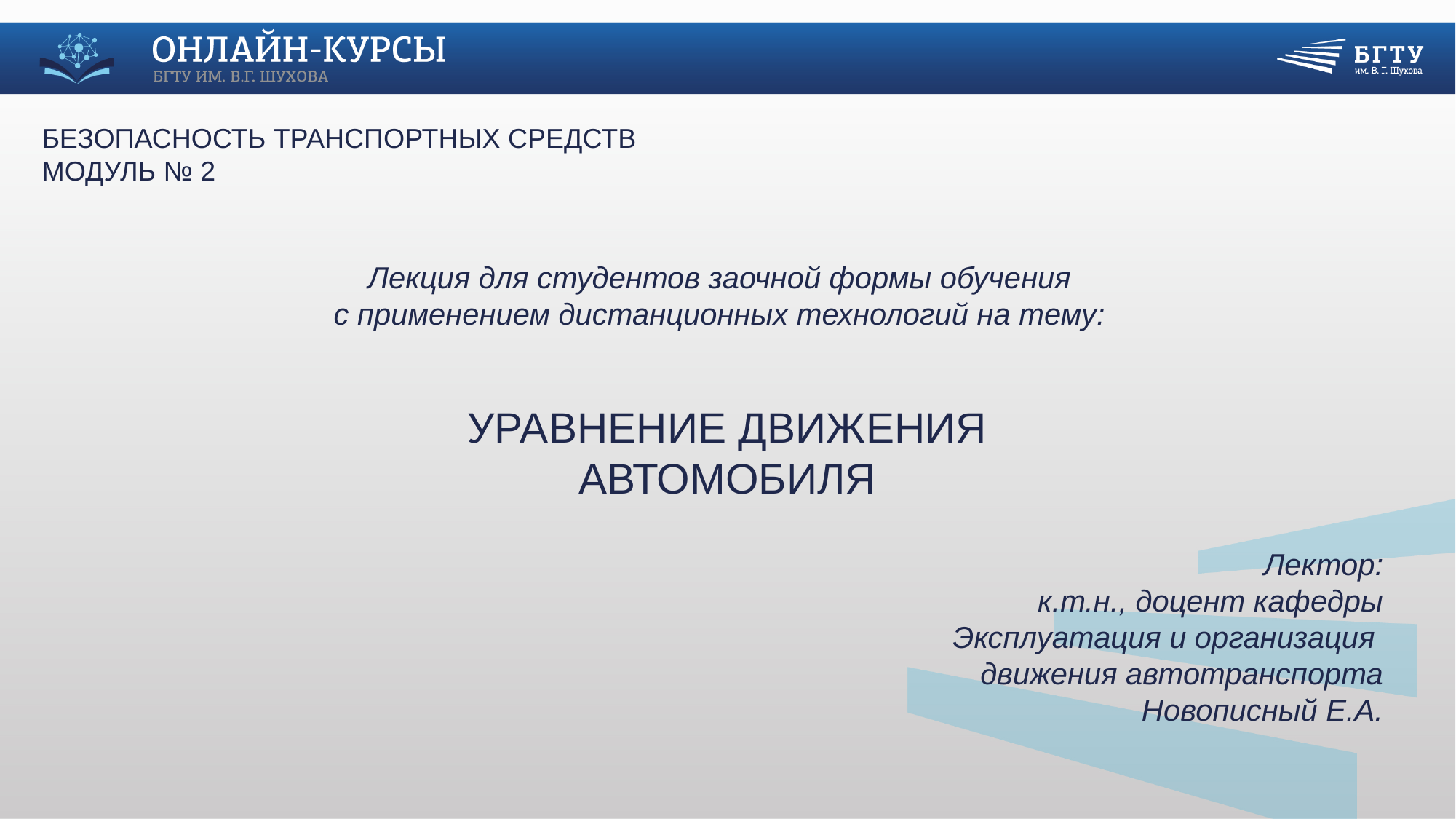

БЕЗОПАСНОСТЬ ТРАНСПОРТНЫХ СРЕДСТВ
МОДУЛЬ № 2
Лекция для студентов заочной формы обучения
с применением дистанционных технологий на тему:
# УРАВНЕНИЕ ДВИЖЕНИЯ АВТОМОБИЛЯ
Лектор:
к.т.н., доцент кафедры
Эксплуатация и организация
движения автотранспорта
Новописный Е.А.